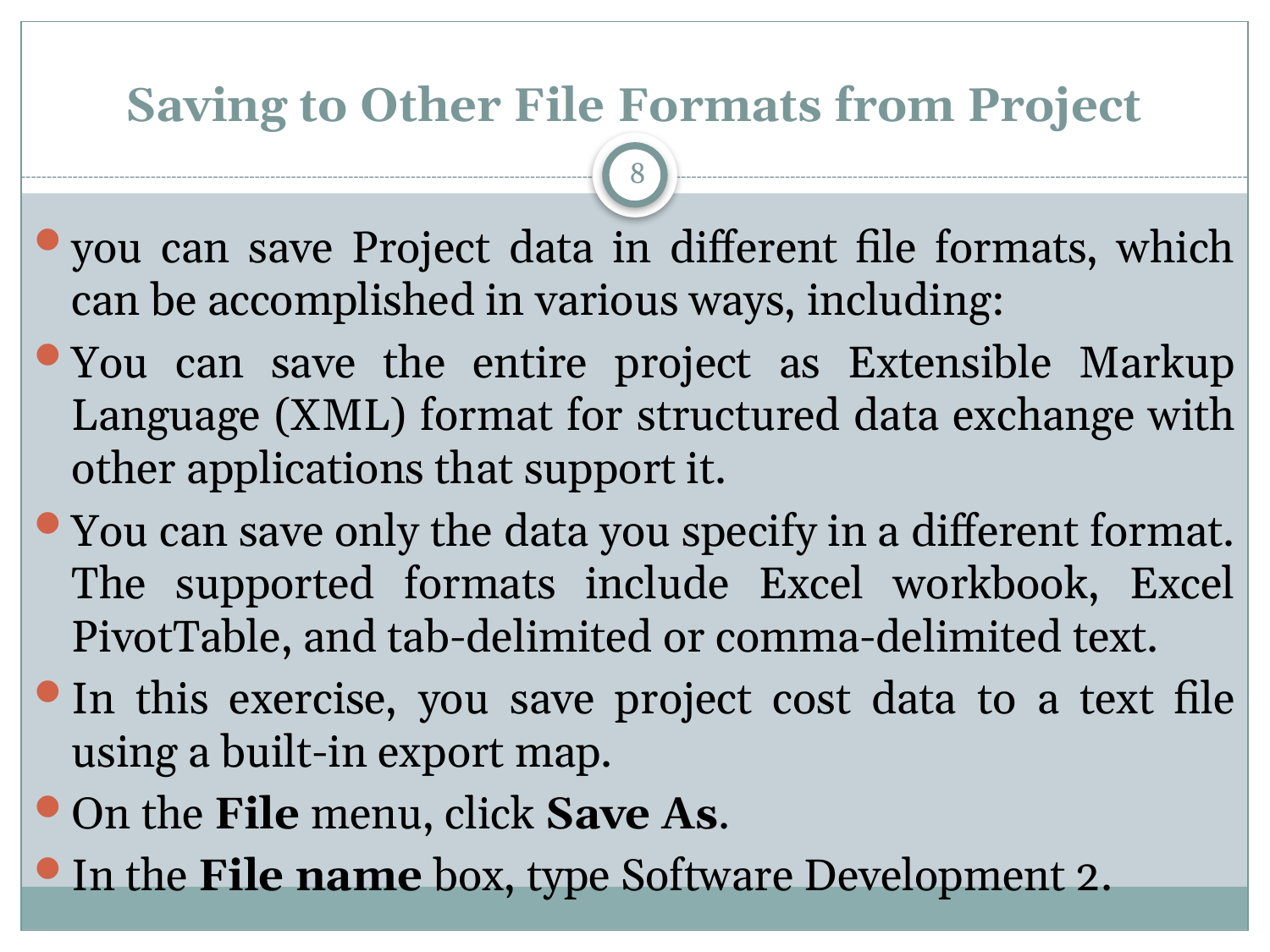

# Saving to Other File Formats from Project
8
you can save Project data in different file formats, which can be accomplished in various ways, including:
You can save the entire project as Extensible Markup Language (XML) format for structured data exchange with other applications that support it.
You can save only the data you specify in a different format. The supported formats include Excel workbook, Excel PivotTable, and tab-delimited or comma-delimited text.
In this exercise, you save project cost data to a text file using a built-in export map.
On the File menu, click Save As.
In the File name box, type Software Development 2.